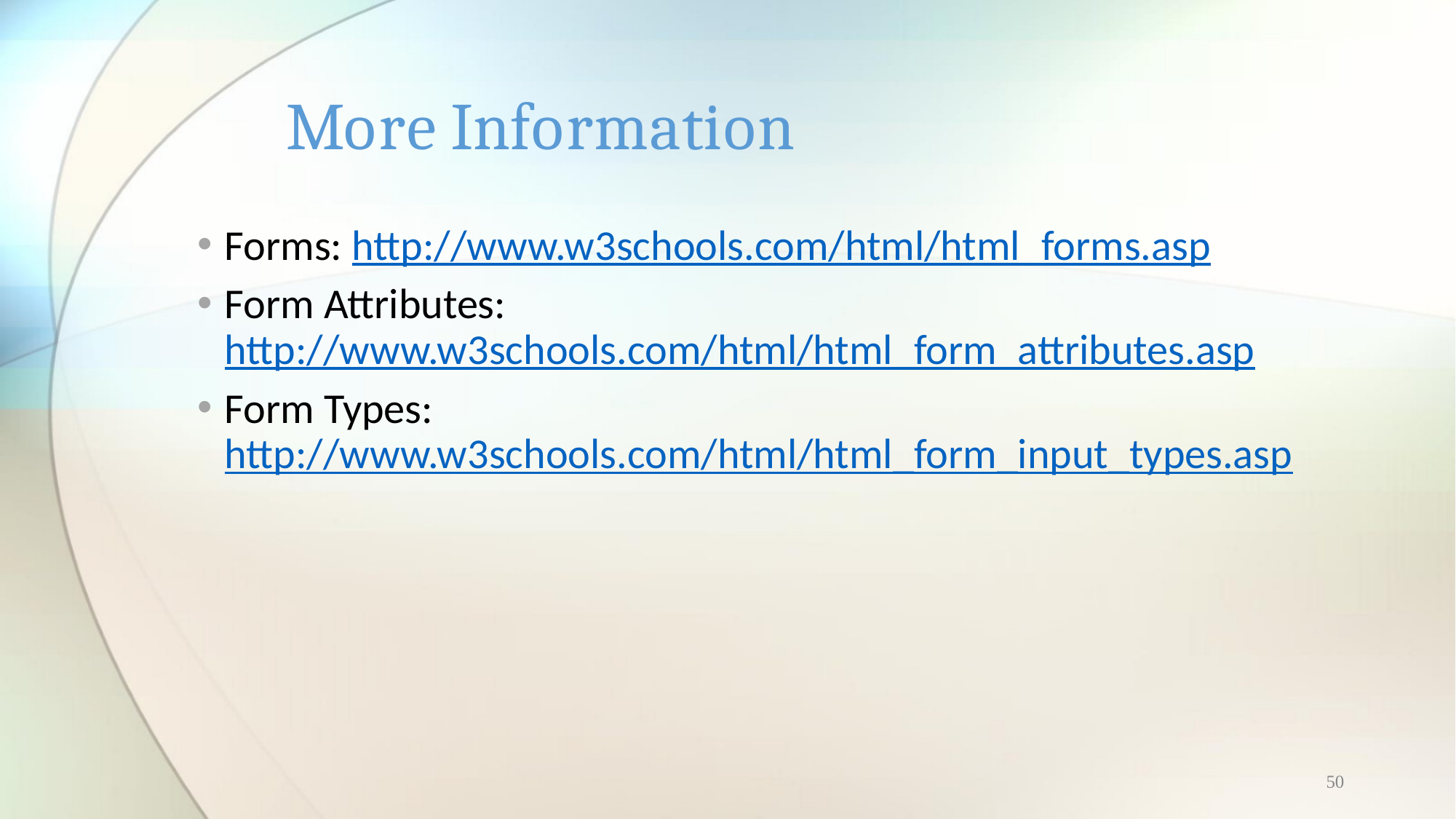

# More Information
Forms: http://www.w3schools.com/html/html_forms.asp
Form Attributes: http://www.w3schools.com/html/html_form_attributes.asp
Form Types: http://www.w3schools.com/html/html_form_input_types.asp
50